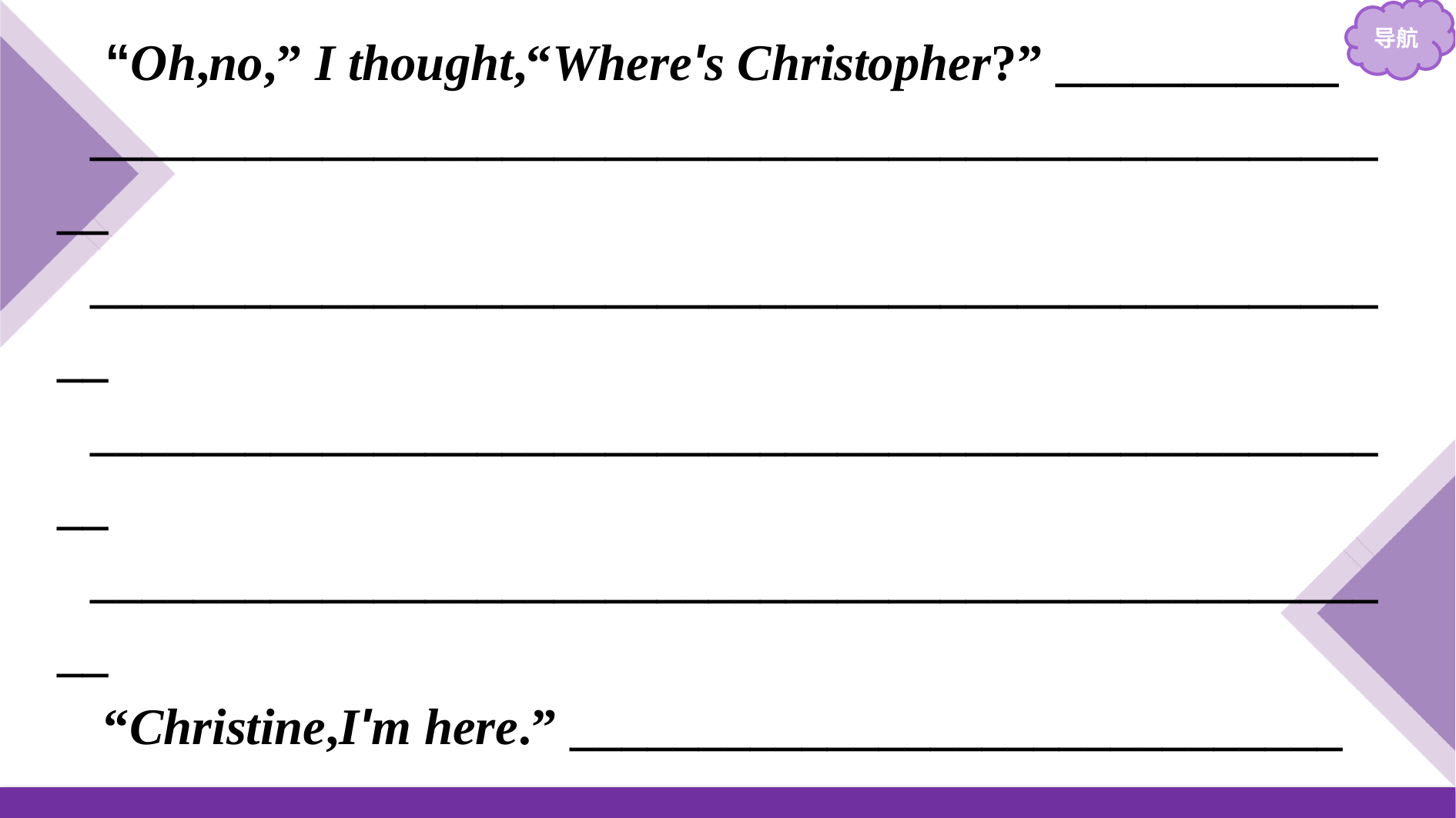

“Oh,no,” I thought,“Where's Christopher?” ___________
____________________________________________________
____________________________________________________
____________________________________________________
____________________________________________________
 “Christine,I'm here.” ______________________________
____________________________________________________
____________________________________________________
____________________________________________________
____________________________________________________